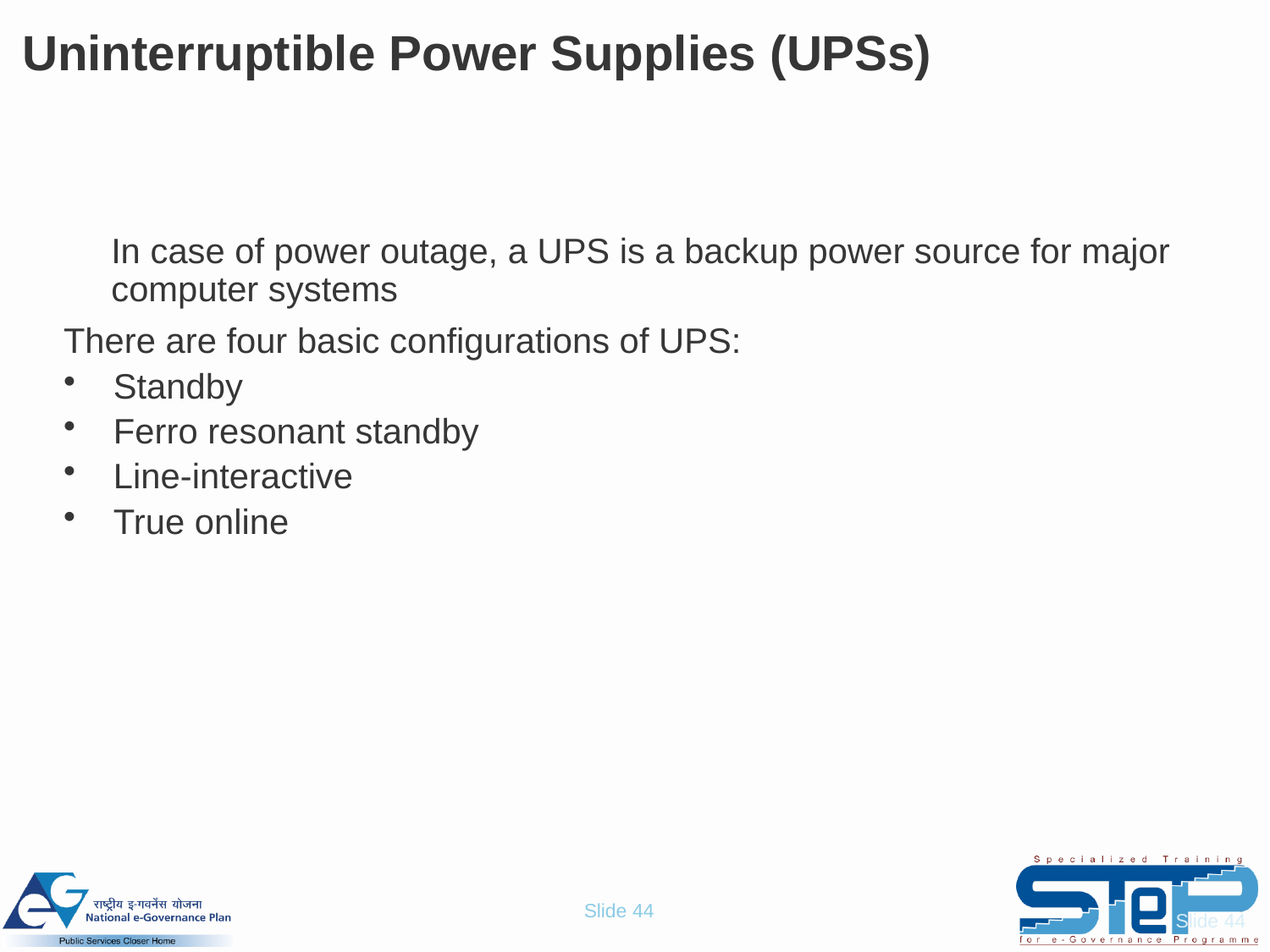

# Uninterruptible Power Supplies (UPSs)
	In case of power outage, a UPS is a backup power source for major computer systems
There are four basic configurations of UPS:
Standby
Ferro resonant standby
Line-interactive
True online
 Slide 44